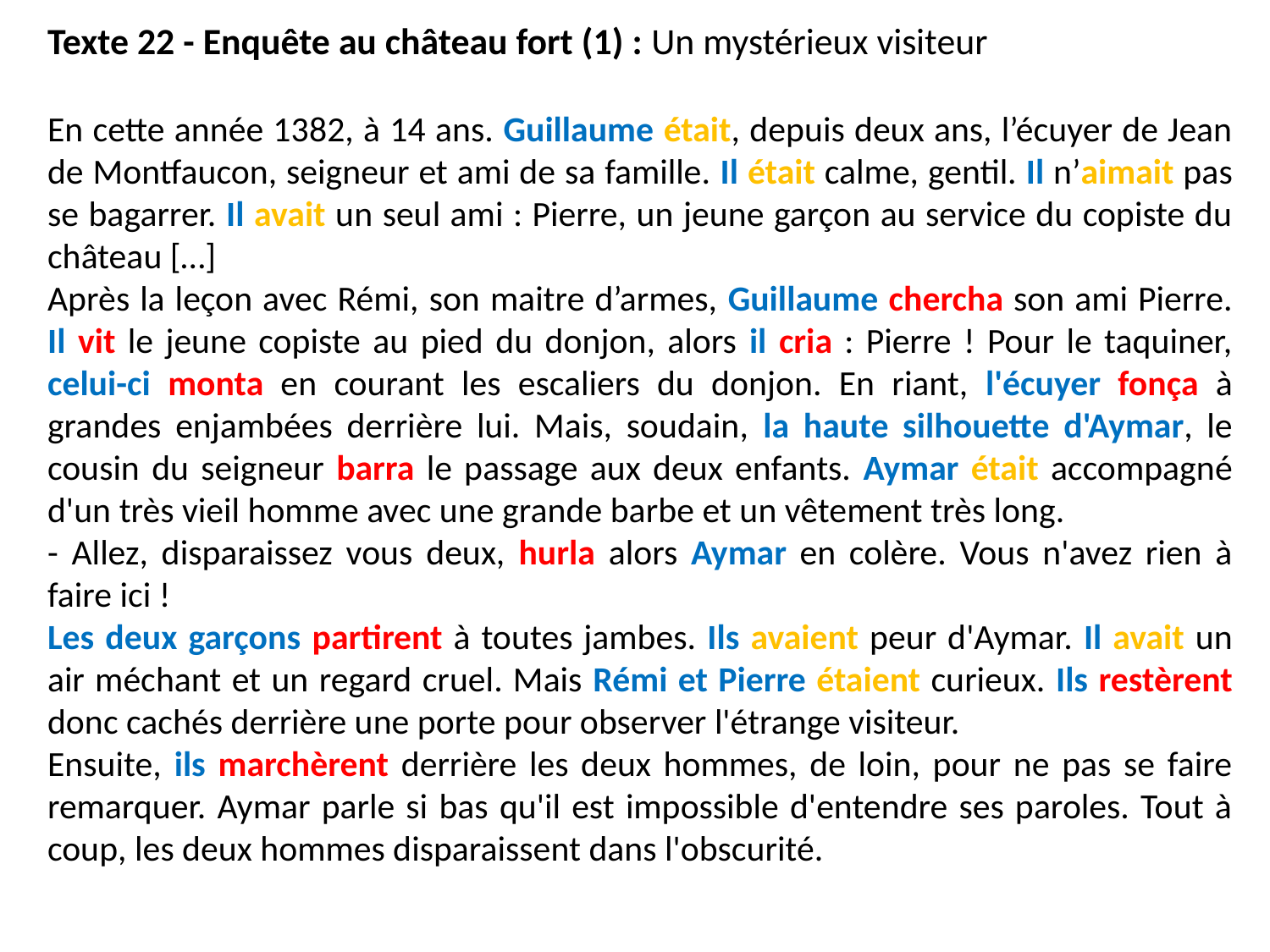

Texte 22 - Enquête au château fort (1) : Un mystérieux visiteur

En cette année 1382, à 14 ans. Guillaume était, depuis deux ans, l’écuyer de Jean de Montfaucon, seigneur et ami de sa famille. Il était calme, gentil. Il n’aimait pas se bagarrer. Il avait un seul ami : Pierre, un jeune garçon au service du copiste du château […]
Après la leçon avec Rémi, son maitre d’armes, Guillaume chercha son ami Pierre. Il vit le jeune copiste au pied du donjon, alors il cria : Pierre ! Pour le taquiner, celui-ci monta en courant les escaliers du donjon. En riant, l'écuyer fonça à grandes enjambées derrière lui. Mais, soudain, la haute silhouette d'Aymar, le cousin du seigneur barra le passage aux deux enfants. Aymar était accompagné d'un très vieil homme avec une grande barbe et un vêtement très long.
- Allez, disparaissez vous deux, hurla alors Aymar en colère. Vous n'avez rien à faire ici !
Les deux garçons partirent à toutes jambes. Ils avaient peur d'Aymar. Il avait un air méchant et un regard cruel. Mais Rémi et Pierre étaient curieux. Ils restèrent donc cachés derrière une porte pour observer l'étrange visiteur.
Ensuite, ils marchèrent derrière les deux hommes, de loin, pour ne pas se faire remarquer. Aymar parle si bas qu'il est impossible d'entendre ses paroles. Tout à coup, les deux hommes disparaissent dans l'obscurité.